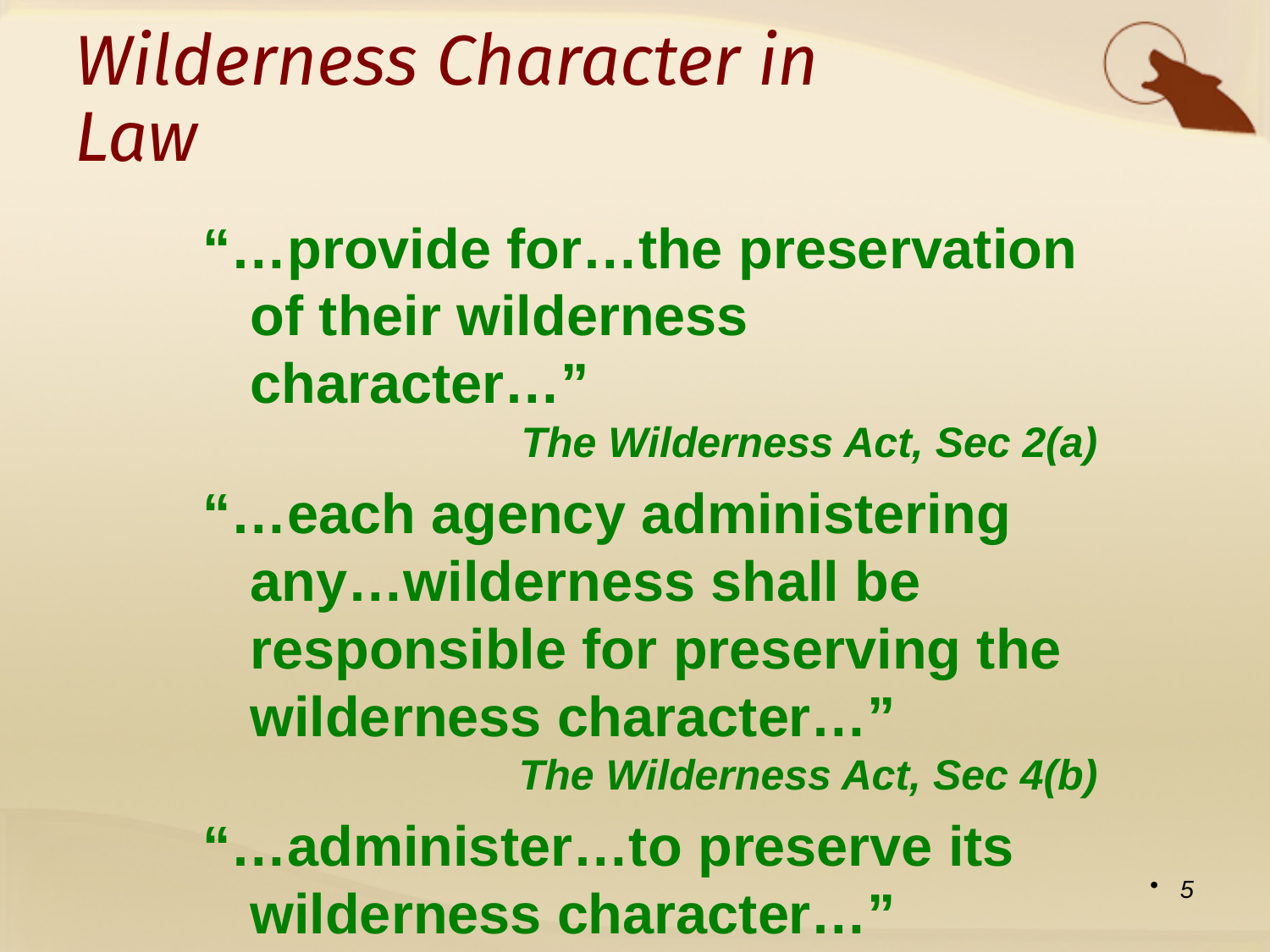

#
Wilderness Character in
Law
“…provide for…the preservation of their wilderness character…”
The Wilderness Act, Sec 2(a)
“…each agency administering any…wilderness shall be responsible for preserving the wilderness character…”
The Wilderness Act, Sec 4(b)
“…administer…to preserve its wilderness character…”
The Wilderness Act, Sec 4(b)
5